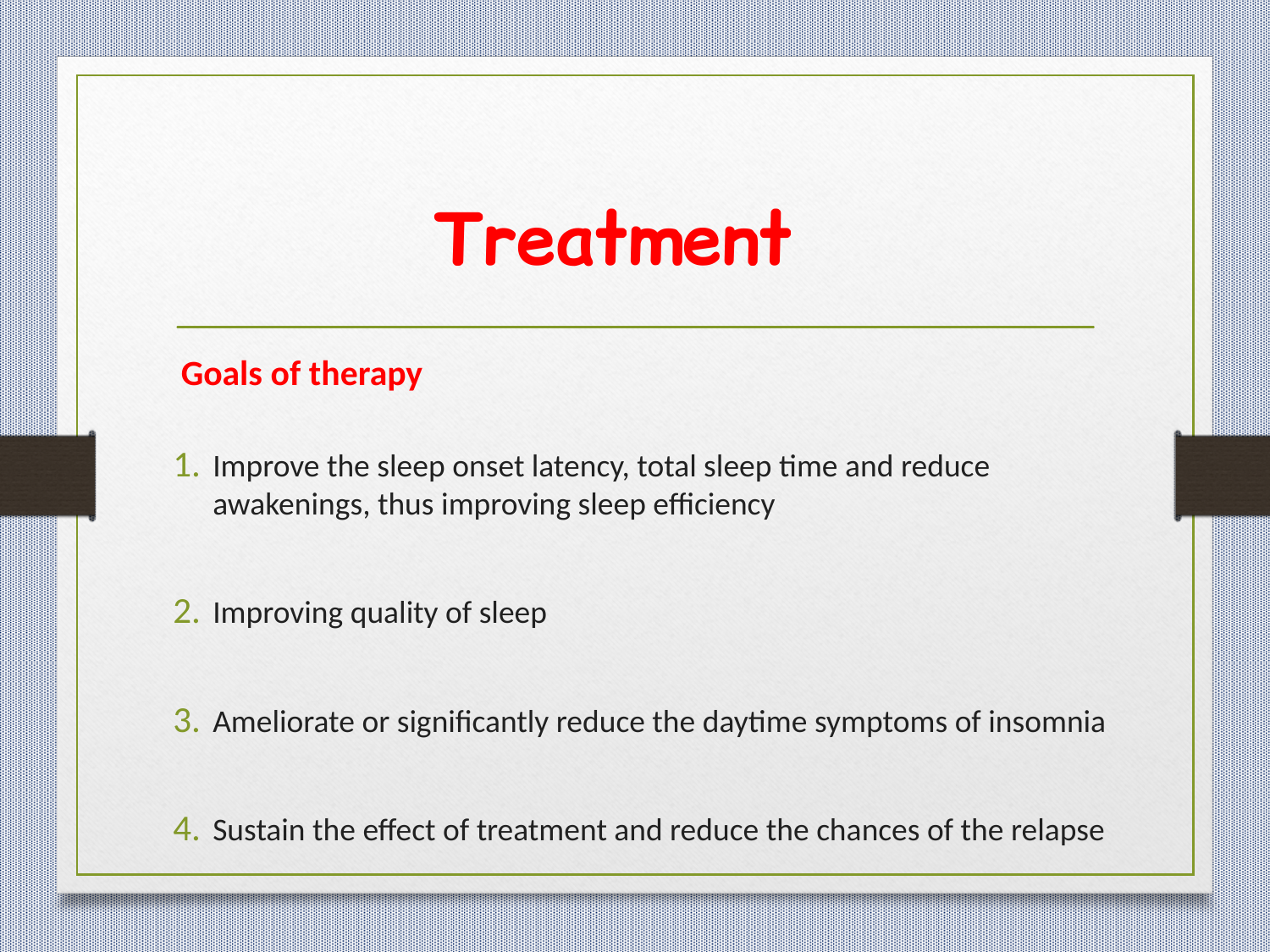

# Treatment
 Goals of therapy
Improve the sleep onset latency, total sleep time and reduce awakenings, thus improving sleep efficiency
Improving quality of sleep
Ameliorate or significantly reduce the daytime symptoms of insomnia
Sustain the effect of treatment and reduce the chances of the relapse